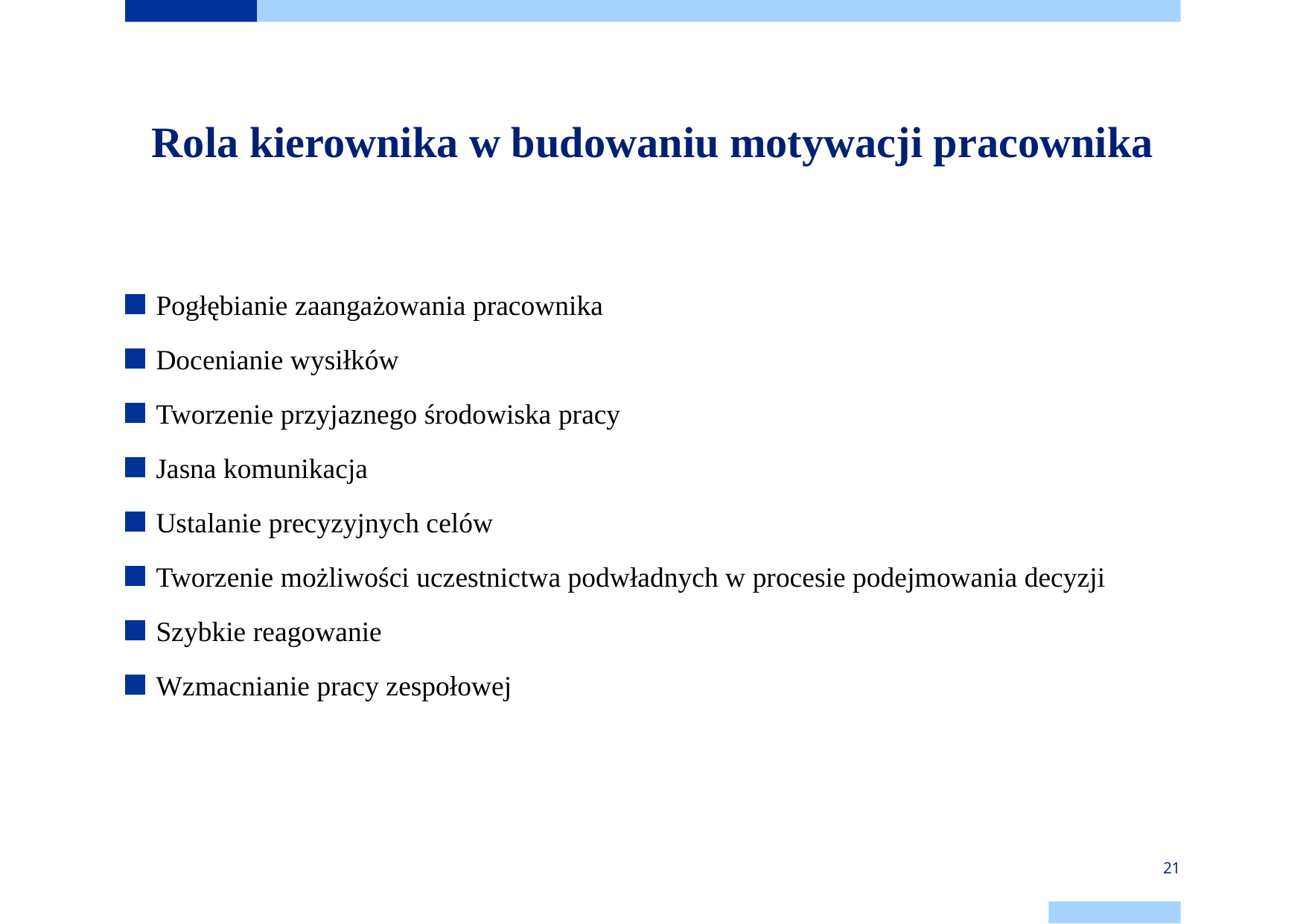

# Rola kierownika w budowaniu motywacji pracownika
Pogłębianie zaangażowania pracownika
Docenianie wysiłków
Tworzenie przyjaznego środowiska pracy
Jasna komunikacja
Ustalanie precyzyjnych celów
Tworzenie możliwości uczestnictwa podwładnych w procesie podejmowania decyzji
Szybkie reagowanie
Wzmacnianie pracy zespołowej
21